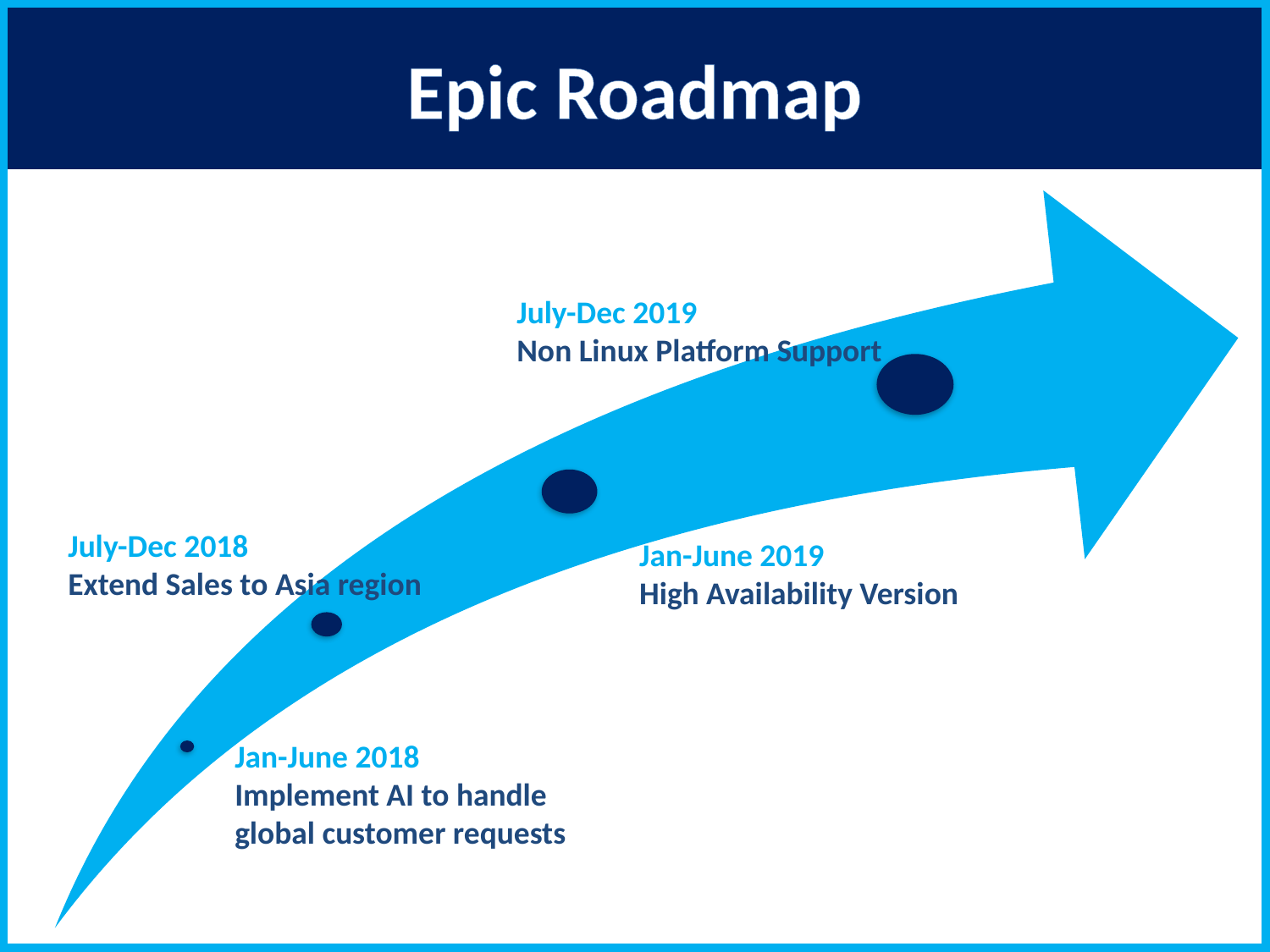

Epic Roadmap

July-Dec 2019
Non Linux Platform Support
July-Dec 2018
Extend Sales to Asia region
Jan-June 2019
High Availability Version
Jan-June 2018
Implement AI to handle global customer requests